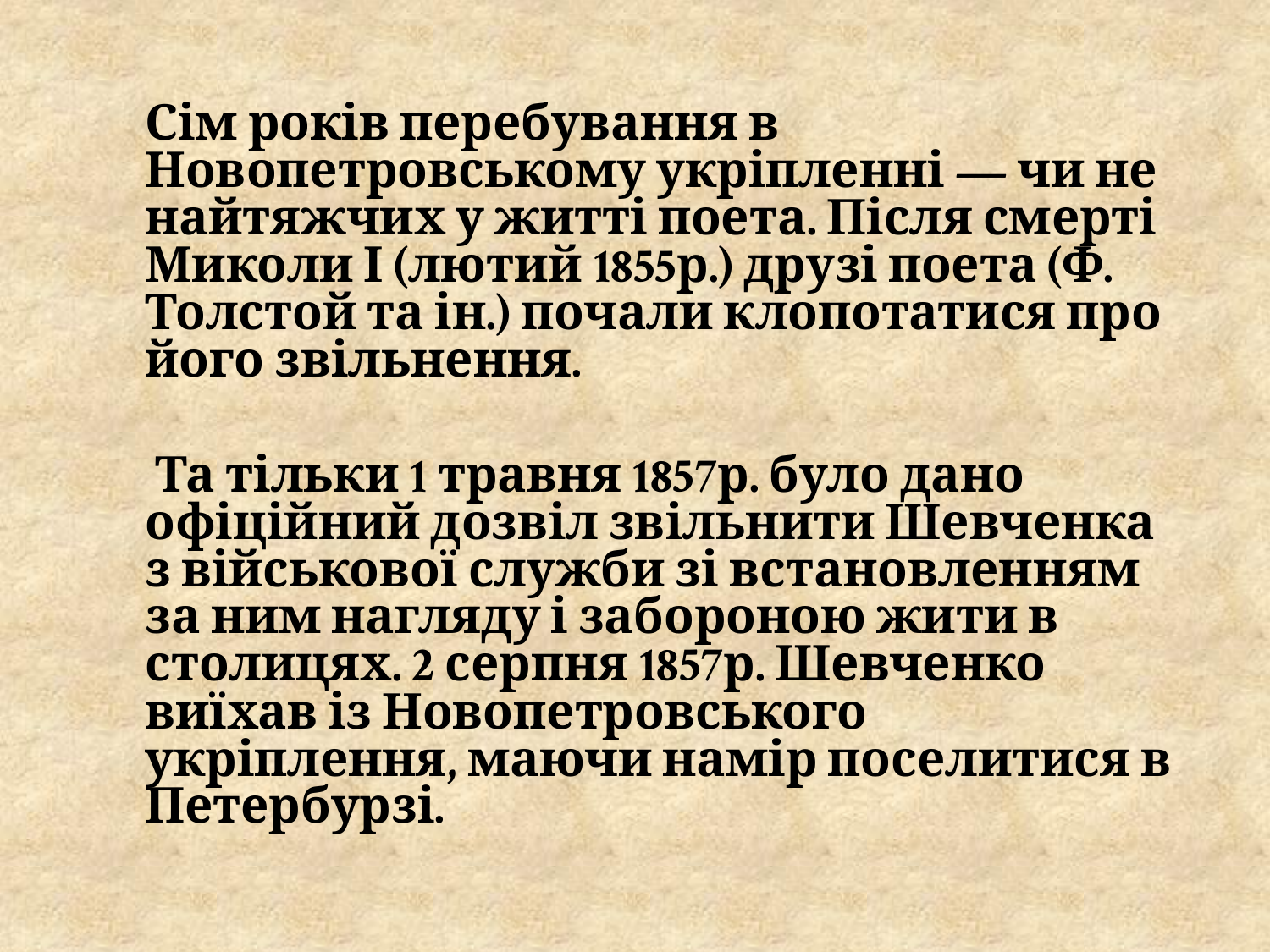

Сім років перебування в Новопетровському укріпленні — чи не найтяжчих у житті поета. Після смерті Миколи І (лютий 1855р.) друзі поета (Ф. Толстой та ін.) почали клопотатися про його звільнення.

	 Та тільки 1 травня 1857р. було дано офіційний дозвіл звільнити Шевченка з військової служби зі встановленням за ним нагляду і забороною жити в столицях. 2 серпня 1857р. Шевченко виїхав із Новопетровського укріплення, маючи намір поселитися в Петербурзі.